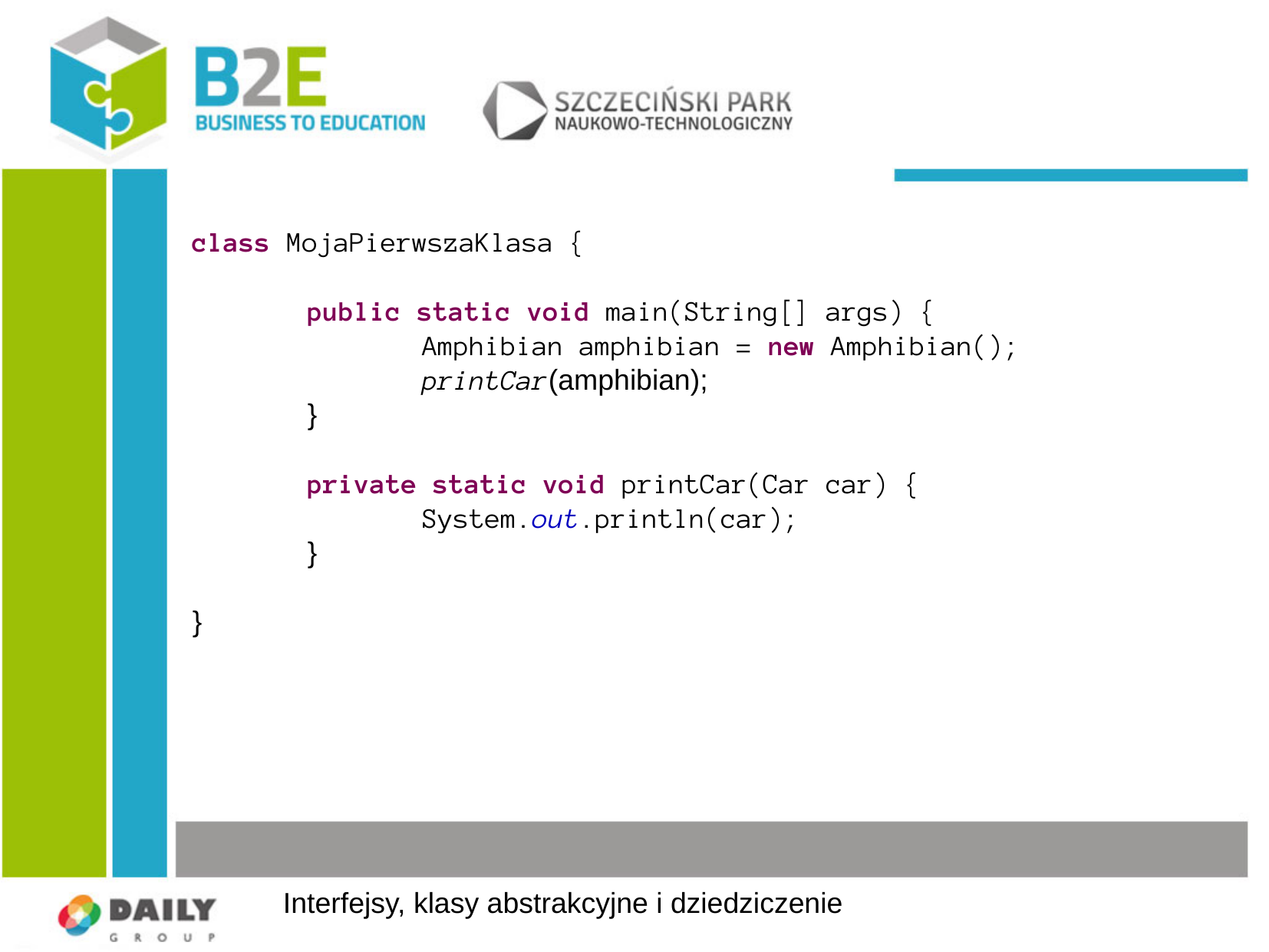

class MojaPierwszaKlasa {

	public static void main(String[] args) {
		Amphibian amphibian = new Amphibian();
		printCar(amphibian);
	}

	private static void printCar(Car car) {
		System.out.println(car);
	}

}
Interfejsy, klasy abstrakcyjne i dziedziczenie